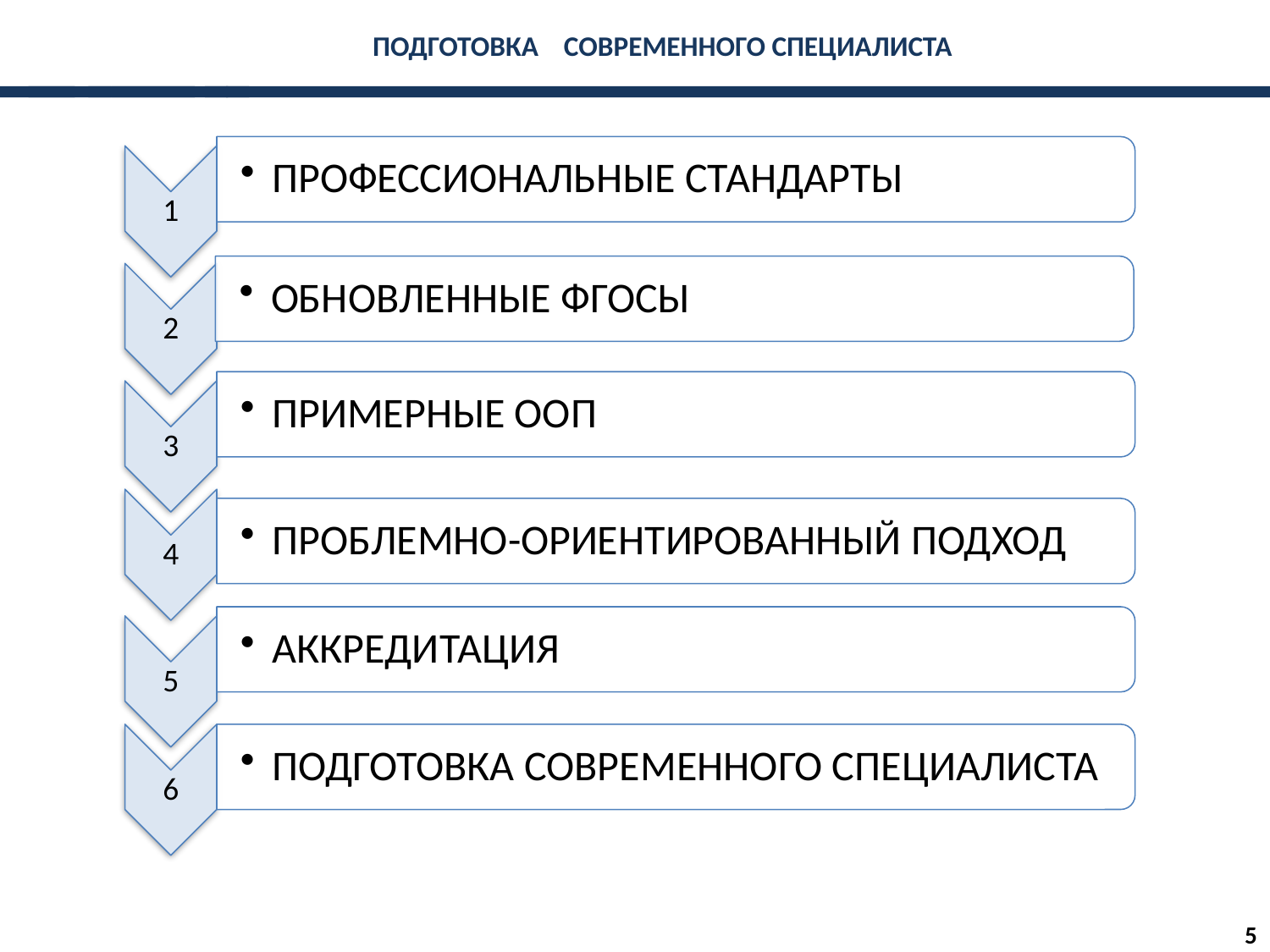

ПОДГОТОВКА    СОВРЕМЕННОГО СПЕЦИАЛИСТА

1
ПРОФЕССИОНАЛЬНЫЕ СТАНДАРТЫ
2
ОБНОВЛЕННЫЕ ФГОСЫ
3
ПРИМЕРНЫЕ ООП
4
ПРОБЛЕМНО-ОРИЕНТИРОВАННЫЙ ПОДХОД
5
АККРЕДИТАЦИЯ
6
ПОДГОТОВКА СОВРЕМЕННОГО СПЕЦИАЛИСТА

5